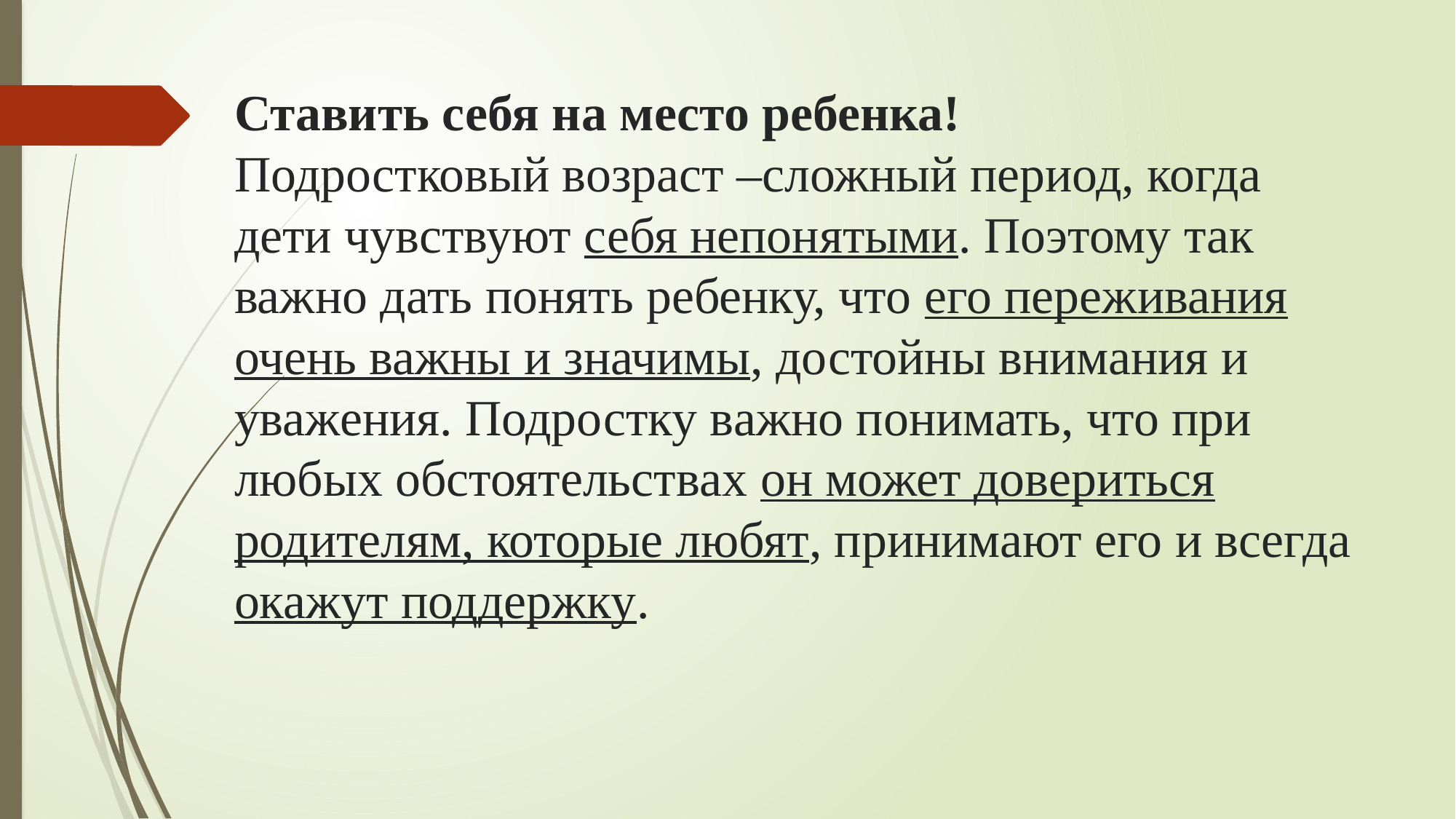

# Ставить себя на место ребенка! Подростковый возраст –сложный период, когда дети чувствуют себя непонятыми. Поэтому так важно дать понять ребенку, что его переживания очень важны и значимы, достойны внимания и уважения. Подростку важно понимать, что при любых обстоятельствах он может довериться родителям, которые любят, принимают его и всегда окажут поддержку.